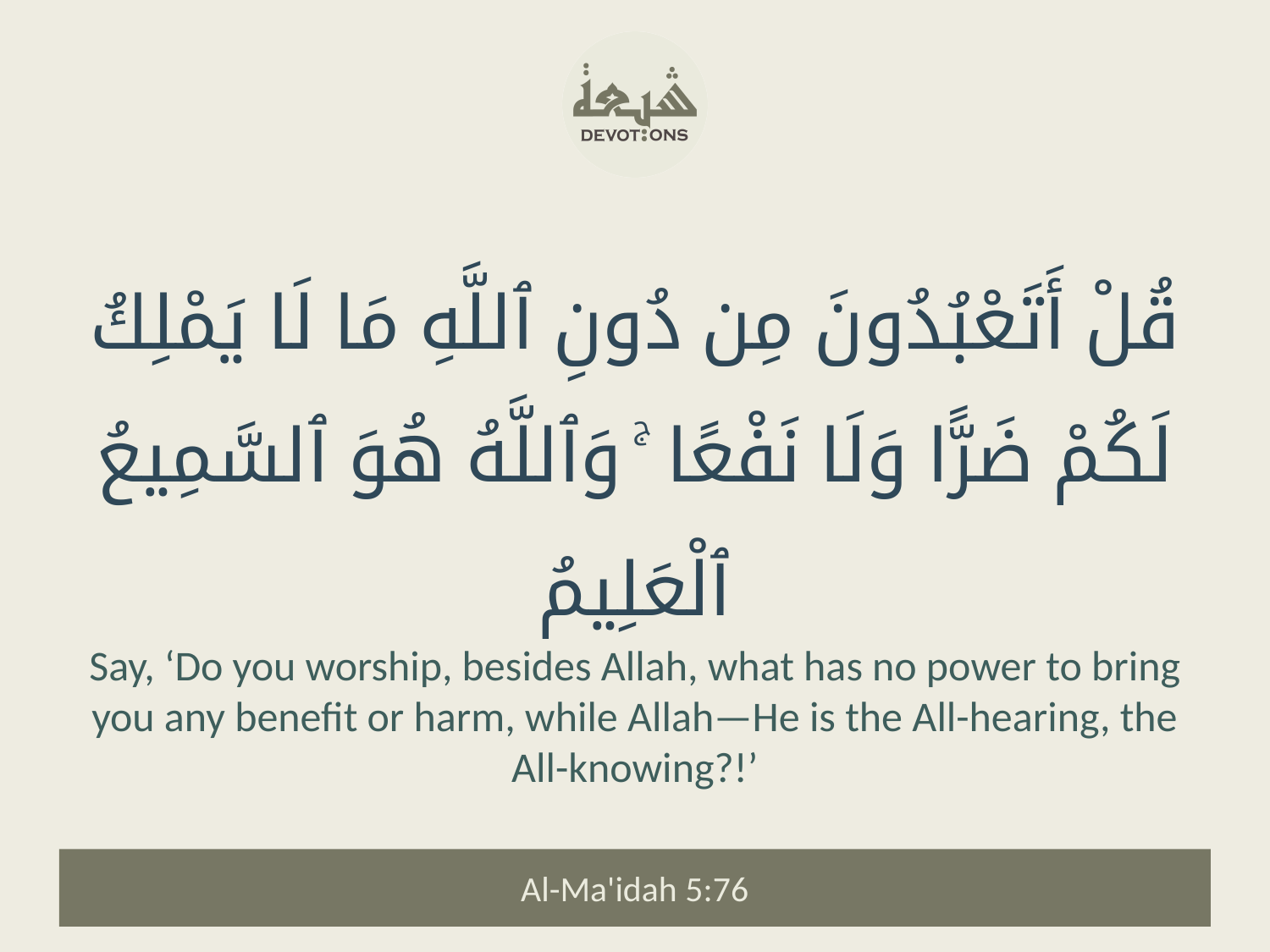

قُلْ أَتَعْبُدُونَ مِن دُونِ ٱللَّهِ مَا لَا يَمْلِكُ لَكُمْ ضَرًّا وَلَا نَفْعًا ۚ وَٱللَّهُ هُوَ ٱلسَّمِيعُ ٱلْعَلِيمُ
Say, ‘Do you worship, besides Allah, what has no power to bring you any benefit or harm, while Allah—He is the All-hearing, the All-knowing?!’
Al-Ma'idah 5:76